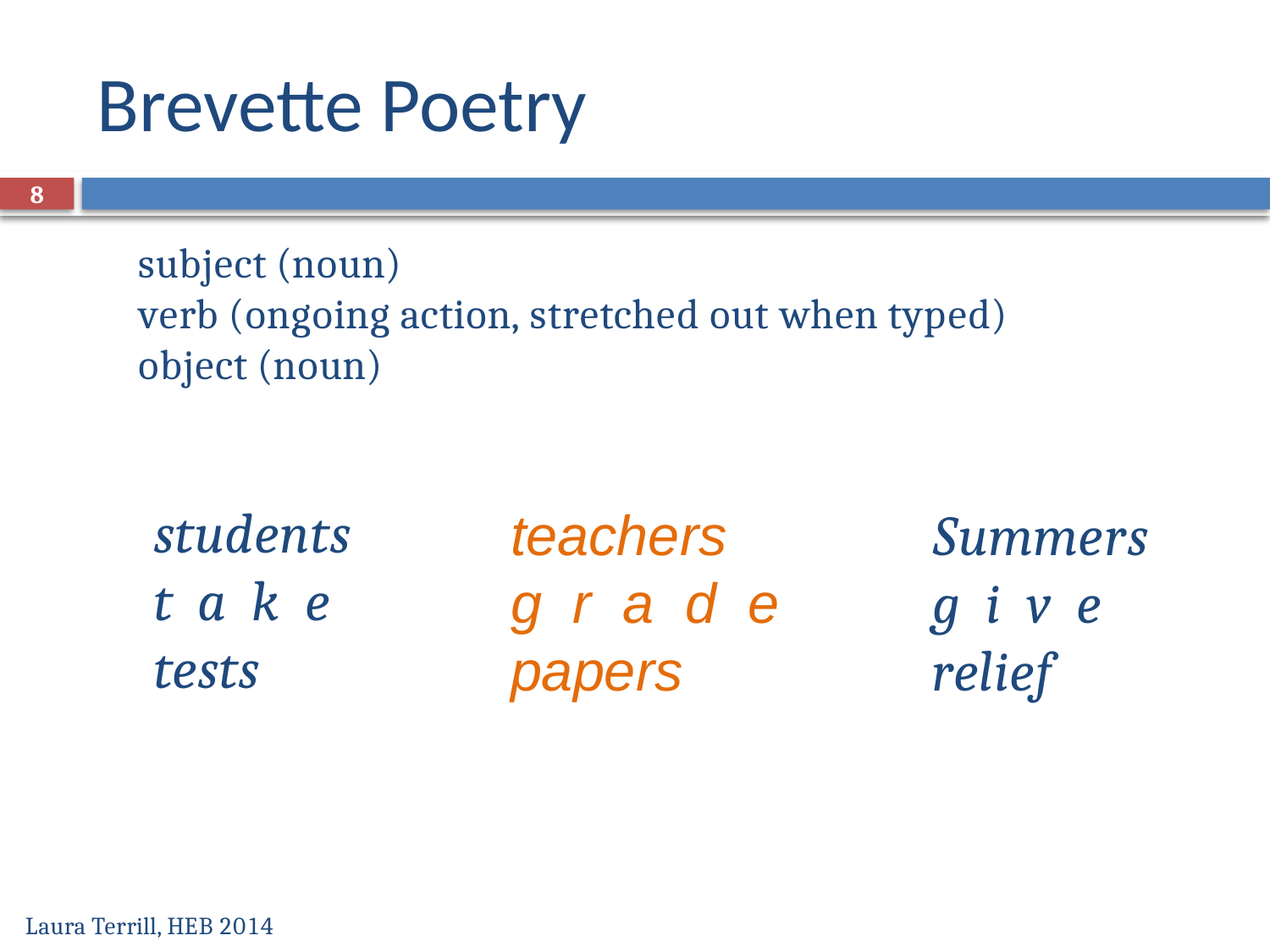

# Brevette Poetry
8
subject (noun)
verb (ongoing action, stretched out when typed)
object (noun)
students
t  a  k  e
tests
teachers
g  r  a  d  e
papers
Summers
g  i  v  e
relief
Laura Terrill, HEB 2014